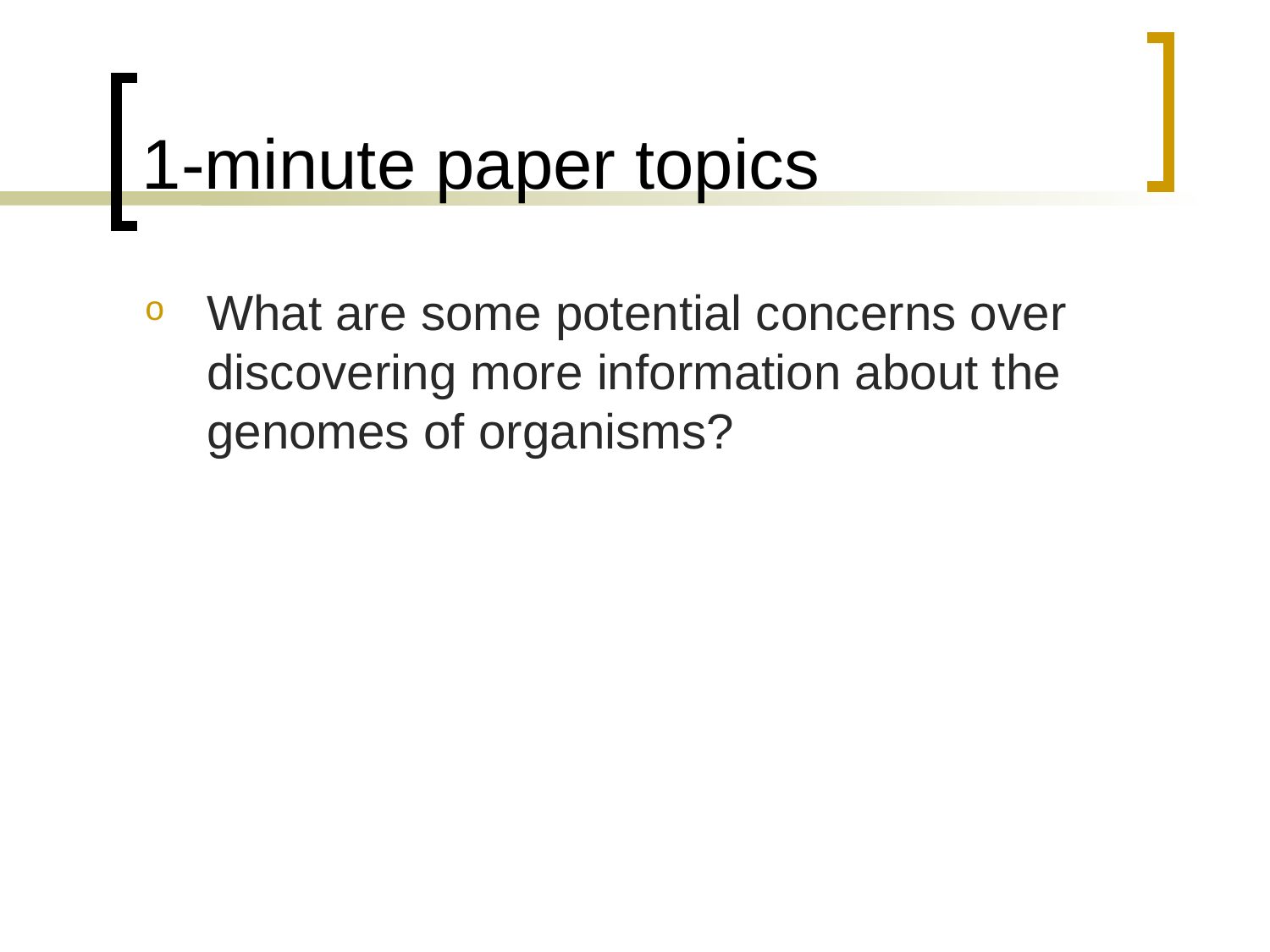

# 1-minute paper topics
What are some potential concerns over discovering more information about the genomes of organisms?